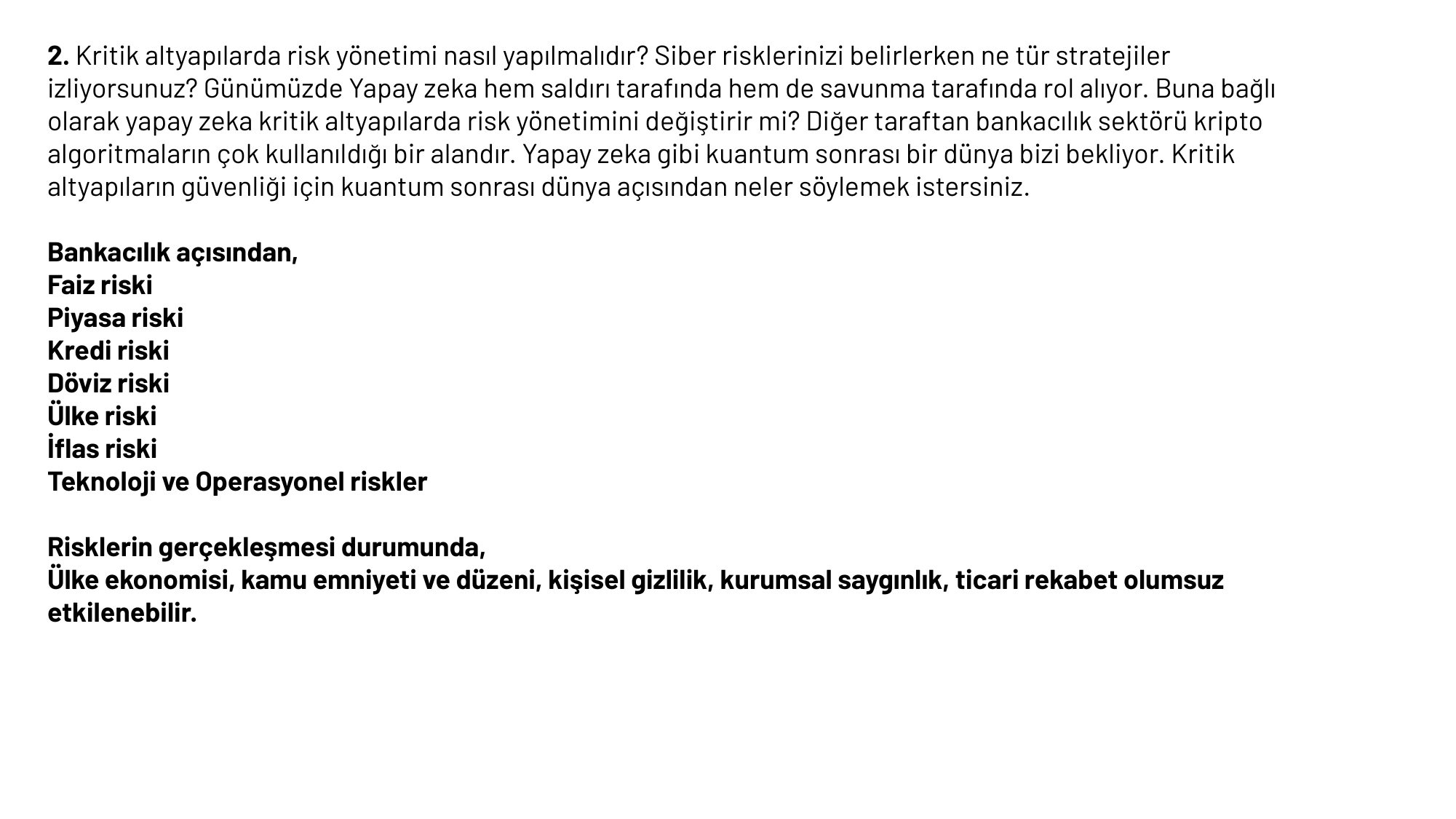

2. Kritik altyapılarda risk yönetimi nasıl yapılmalıdır? Siber risklerinizi belirlerken ne tür stratejiler izliyorsunuz? Günümüzde Yapay zeka hem saldırı tarafında hem de savunma tarafında rol alıyor. Buna bağlı olarak yapay zeka kritik altyapılarda risk yönetimini değiştirir mi? Diğer taraftan bankacılık sektörü kripto algoritmaların çok kullanıldığı bir alandır. Yapay zeka gibi kuantum sonrası bir dünya bizi bekliyor. Kritik altyapıların güvenliği için kuantum sonrası dünya açısından neler söylemek istersiniz.
Bankacılık açısından,
Faiz riski
Piyasa riski
Kredi riski
Döviz riski
Ülke riski
İflas riski
Teknoloji ve Operasyonel riskler

Risklerin gerçekleşmesi durumunda,
Ülke ekonomisi, kamu emniyeti ve düzeni, kişisel gizlilik, kurumsal saygınlık, ticari rekabet olumsuz etkilenebilir.